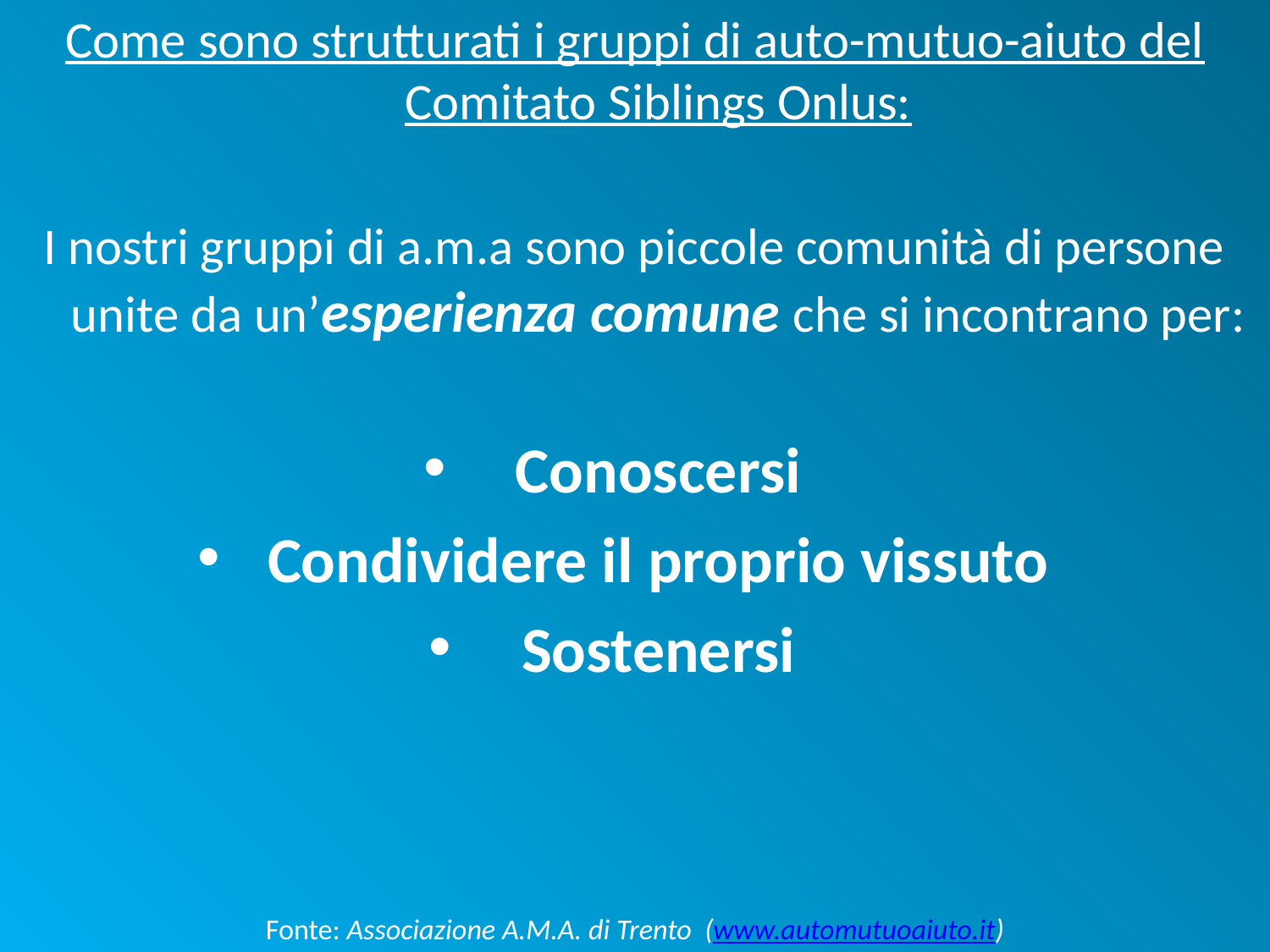

Come sono strutturati i gruppi di auto-mutuo-aiuto del Comitato Siblings Onlus:

I nostri gruppi di a.m.a sono piccole comunità di persone unite da un’esperienza comune che si incontrano per:

Conoscersi
Condividere il proprio vissuto
Sostenersi

Fonte: Associazione A.M.A. di Trento  (www.automutuoaiuto.it)